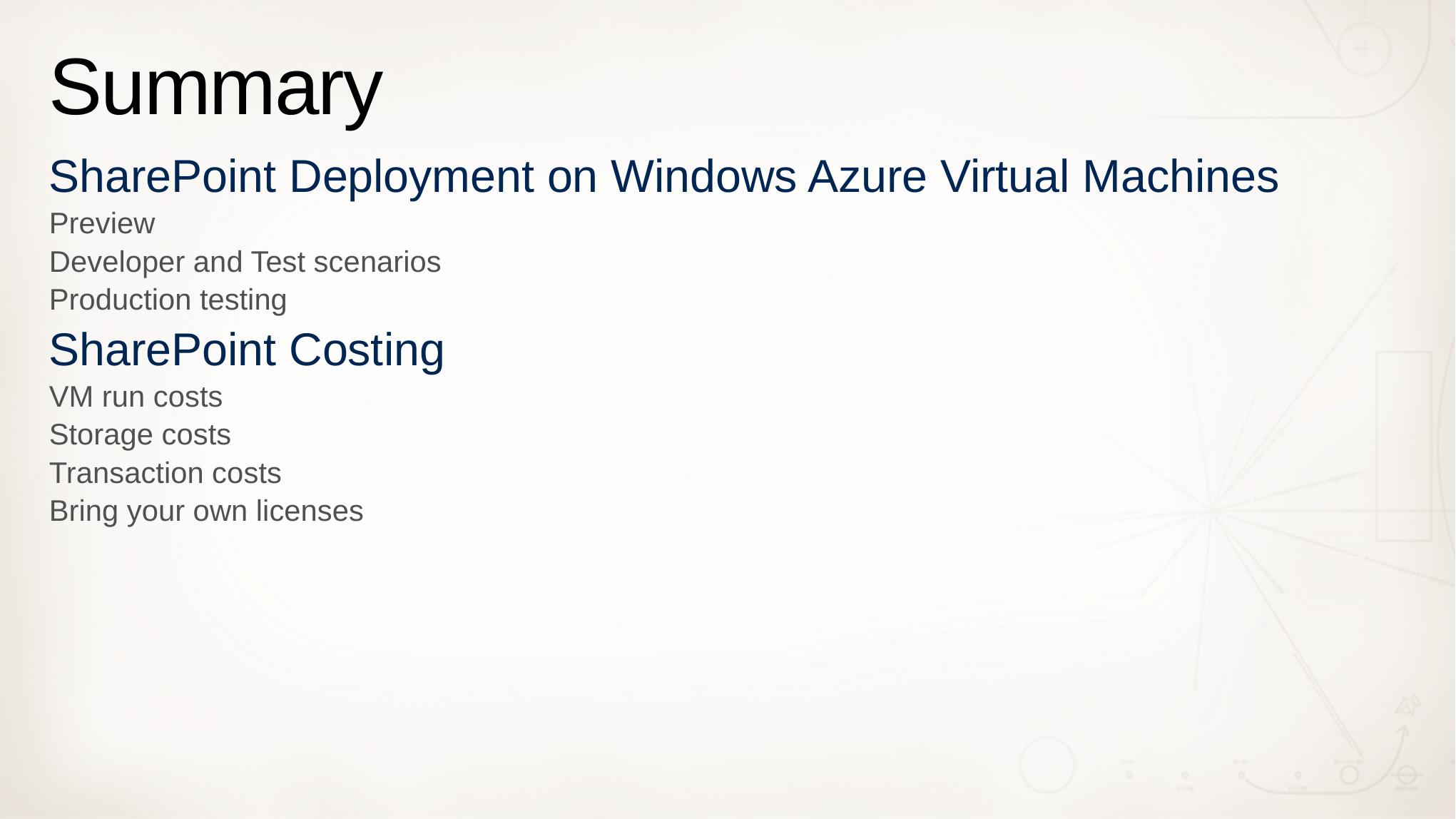

# Summary
SharePoint Deployment on Windows Azure Virtual Machines
Preview
Developer and Test scenarios
Production testing
SharePoint Costing
VM run costs
Storage costs
Transaction costs
Bring your own licenses